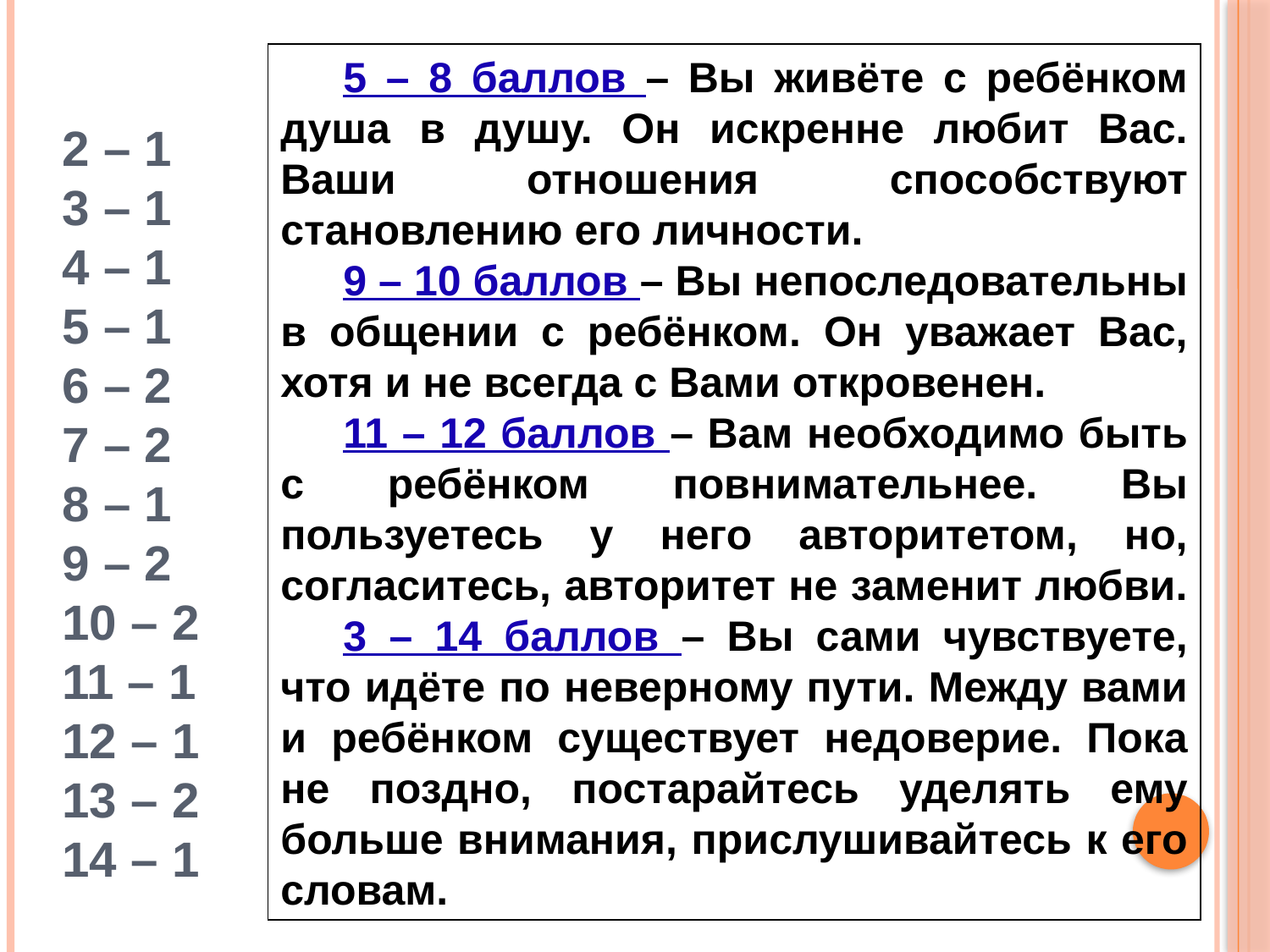

5 – 8 баллов – Вы живёте с ребёнком душа в душу. Он искренне любит Вас. Ваши отношения способствуют становлению его личности.
9 – 10 баллов – Вы непоследовательны в общении с ребёнком. Он уважает Вас, хотя и не всегда с Вами откровенен.
11 – 12 баллов – Вам необходимо быть с ребёнком повнимательнее. Вы пользуетесь у него авторитетом, но, согласитесь, авторитет не заменит любви.
3 – 14 баллов – Вы сами чувствуете, что идёте по неверному пути. Между вами и ребёнком существует недоверие. Пока не поздно, постарайтесь уделять ему больше внимания, прислушивайтесь к его словам.

# 1 – 2 2 – 1 3 – 1 4 – 1 5 – 1 6 – 2 7 – 2 8 – 1 9 – 2 10 – 2 11 – 1 12 – 1 13 – 2 14 – 1